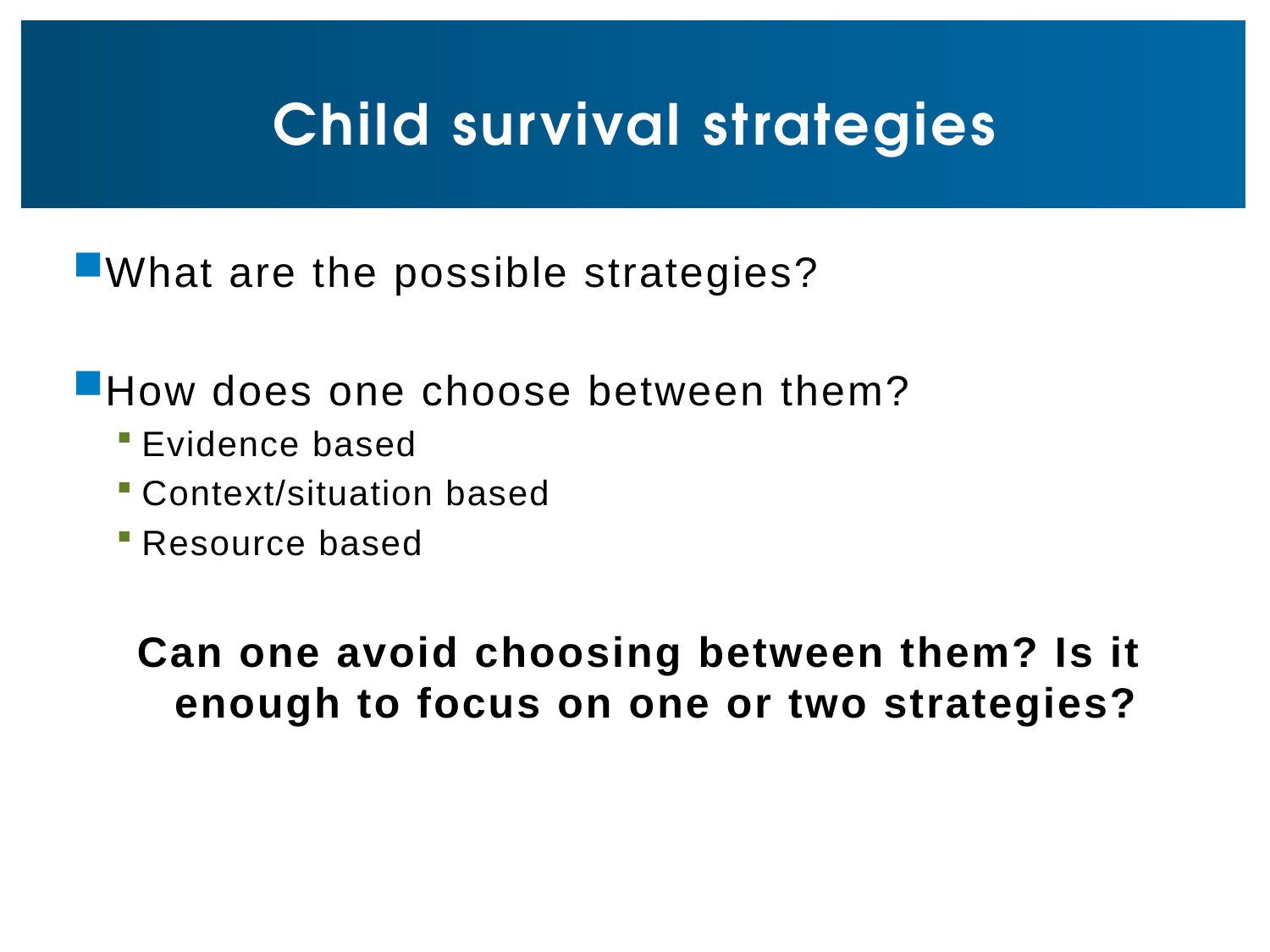

# Child survival strategies
What are the possible strategies?

How does one choose between them?
Evidence based
Context/situation based
Resource based

Can one avoid choosing between them? Is it enough to focus on one or two strategies?